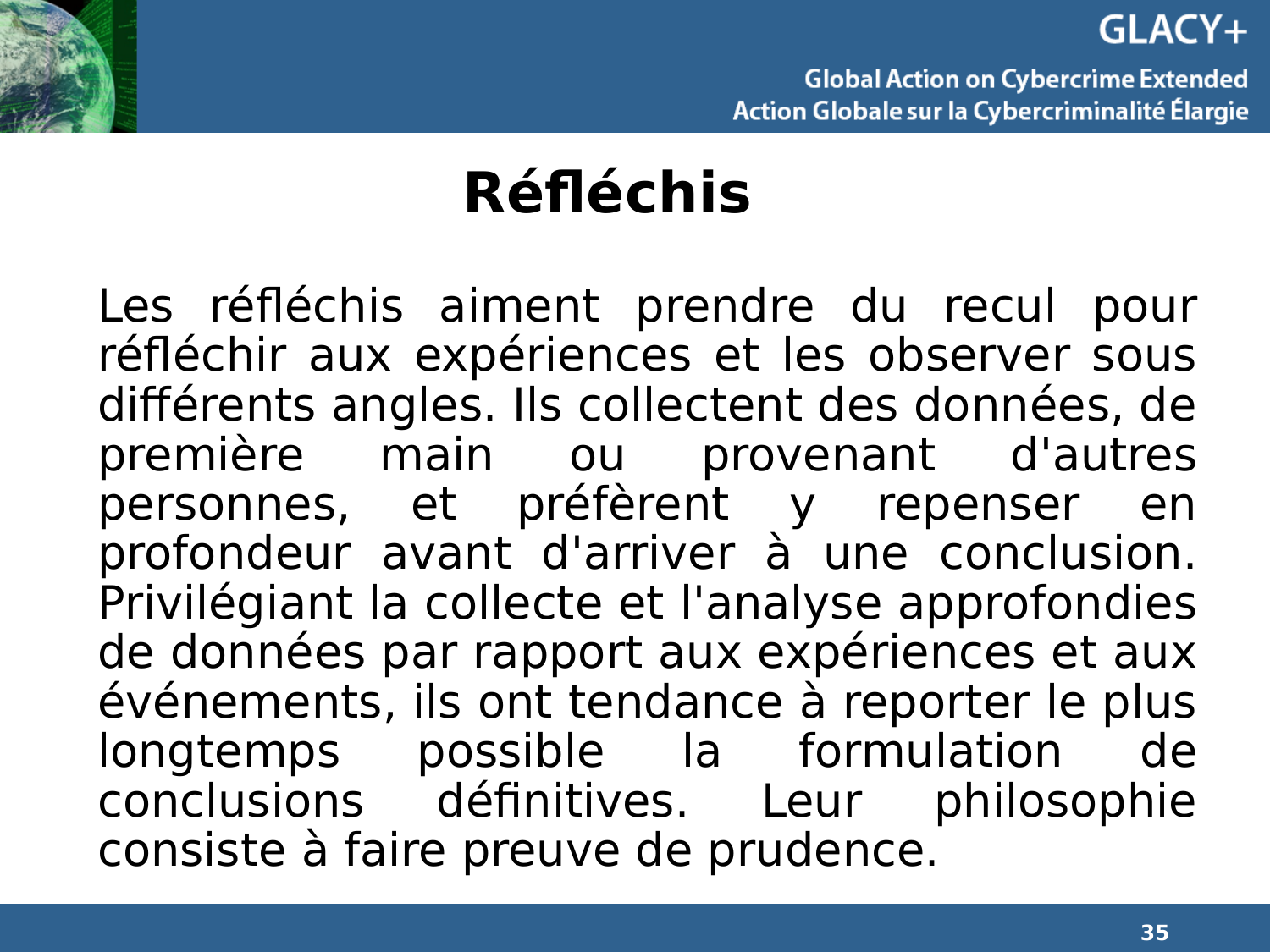

# Réfléchis
Les réfléchis aiment prendre du recul pour réfléchir aux expériences et les observer sous différents angles. Ils collectent des données, de première main ou provenant d'autres personnes, et préfèrent y repenser en profondeur avant d'arriver à une conclusion. Privilégiant la collecte et l'analyse approfondies de données par rapport aux expériences et aux événements, ils ont tendance à reporter le plus longtemps possible la formulation de conclusions définitives. Leur philosophie consiste à faire preuve de prudence.

35